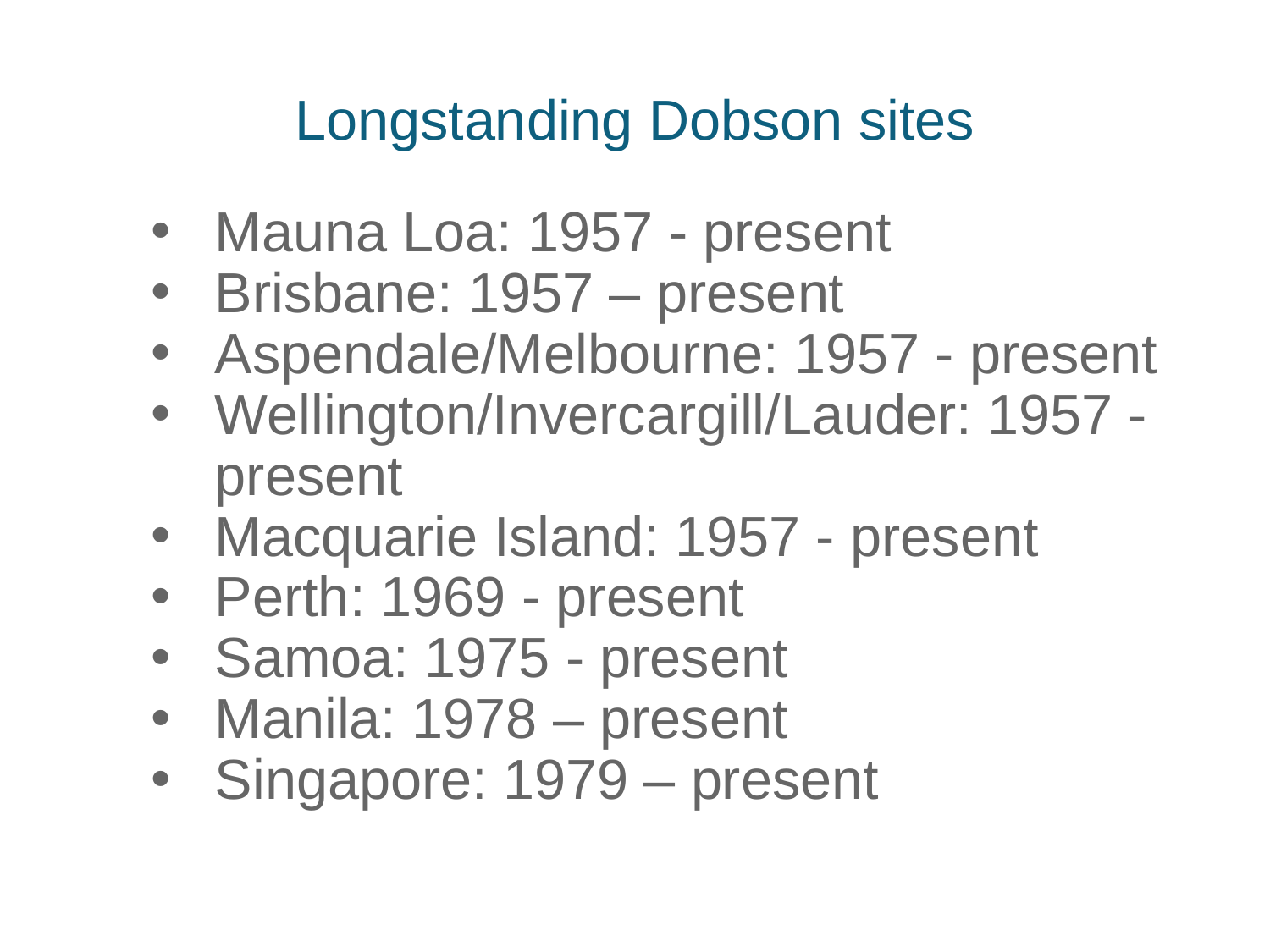

# Longstanding Dobson sites
Mauna Loa: 1957 - present
Brisbane: 1957 – present
Aspendale/Melbourne: 1957 - present
Wellington/Invercargill/Lauder: 1957 - present
Macquarie Island: 1957 - present
Perth: 1969 - present
Samoa: 1975 - present
Manila: 1978 – present
Singapore: 1979 – present